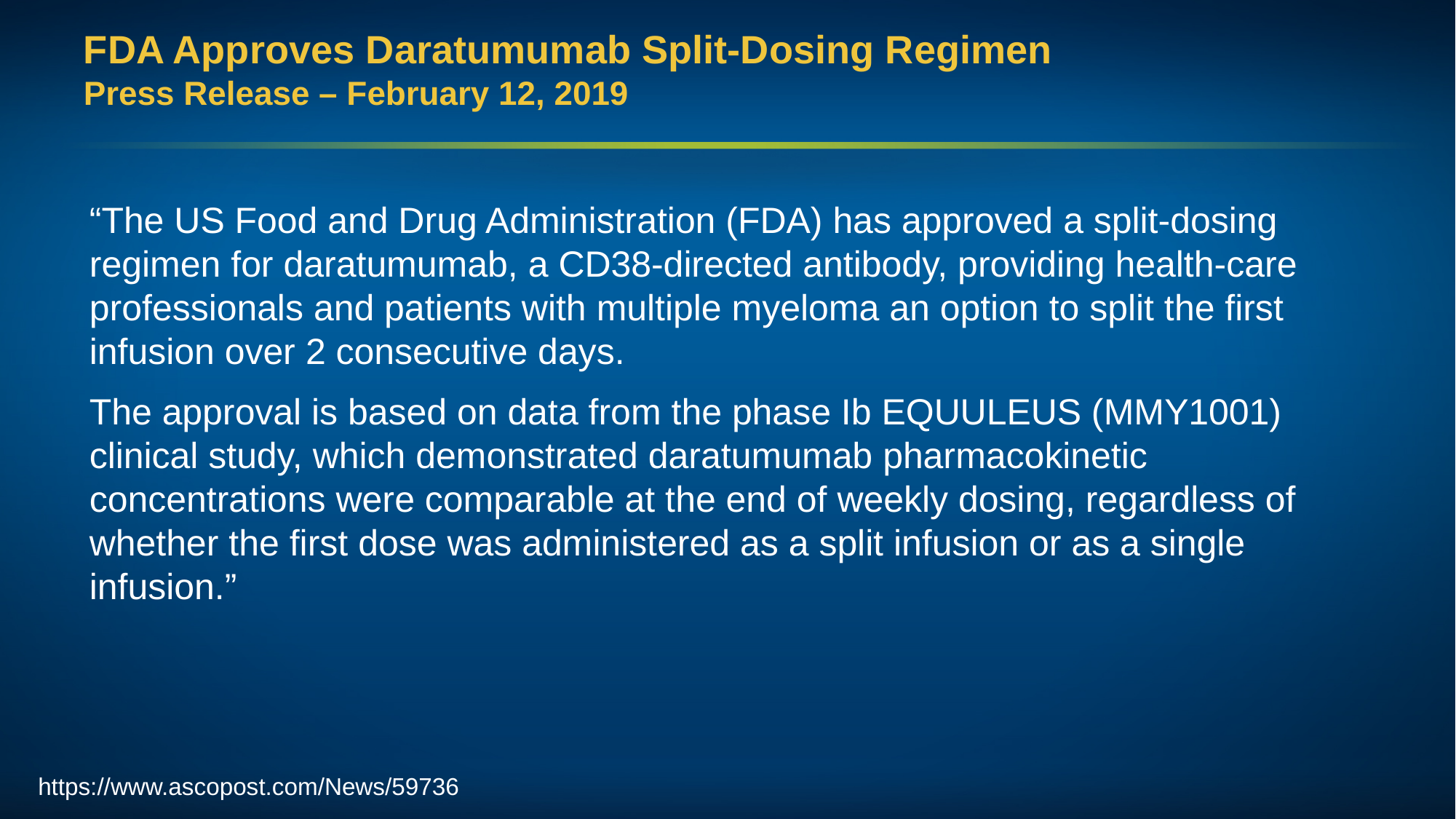

# FDA Approves Daratumumab Split-Dosing Regimen Press Release – February 12, 2019
“The US Food and Drug Administration (FDA) has approved a split-dosing regimen for daratumumab, a CD38-directed antibody, providing health-care professionals and patients with multiple myeloma an option to split the first infusion over 2 consecutive days.
The approval is based on data from the phase Ib EQUULEUS (MMY1001) clinical study, which demonstrated daratumumab pharmacokinetic concentrations were comparable at the end of weekly dosing, regardless of whether the first dose was administered as a split infusion or as a single infusion.”
https://www.ascopost.com/News/59736